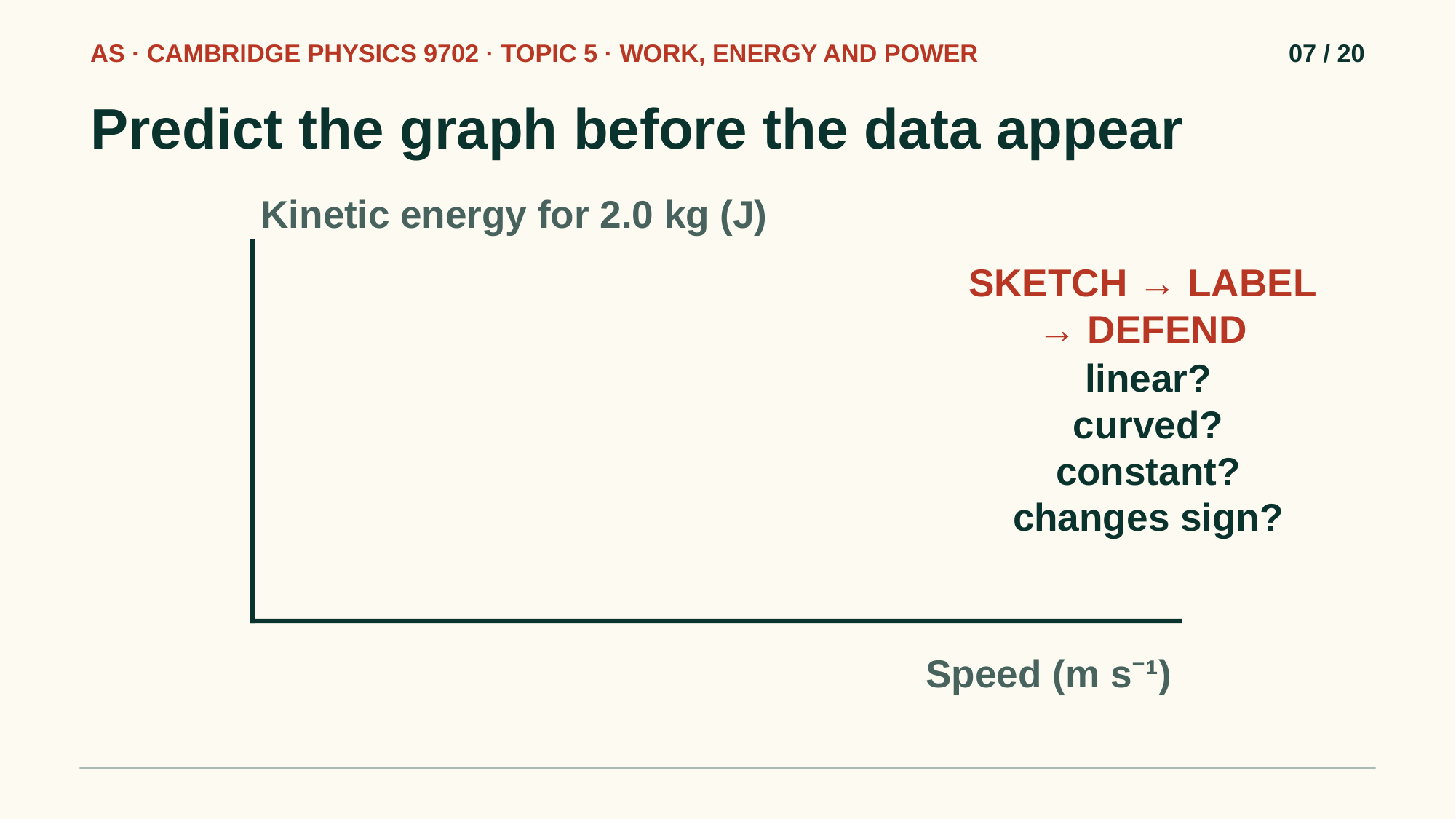

AS · CAMBRIDGE PHYSICS 9702 · TOPIC 5 · WORK, ENERGY AND POWER
07 / 20
Predict the graph before the data appear
Kinetic energy for 2.0 kg (J)

SKETCH → LABEL → DEFEND
linear?
curved?
constant?
changes sign?

Speed (m s⁻¹)